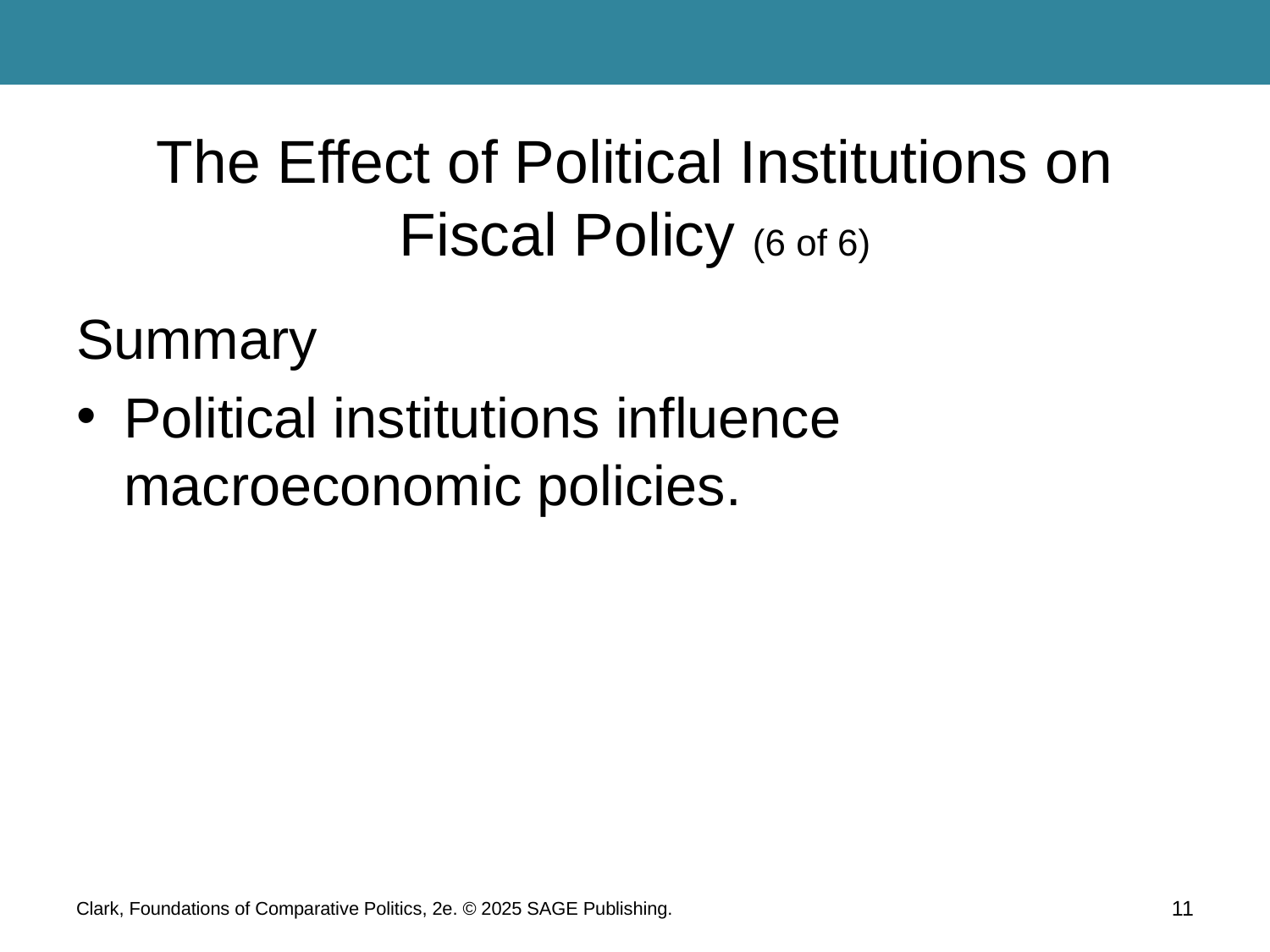

# The Effect of Political Institutions on Fiscal Policy (6 of 6)
Summary
Political institutions influence macroeconomic policies.

Clark, Foundations of Comparative Politics, 2e. © 2025 SAGE Publishing.
11